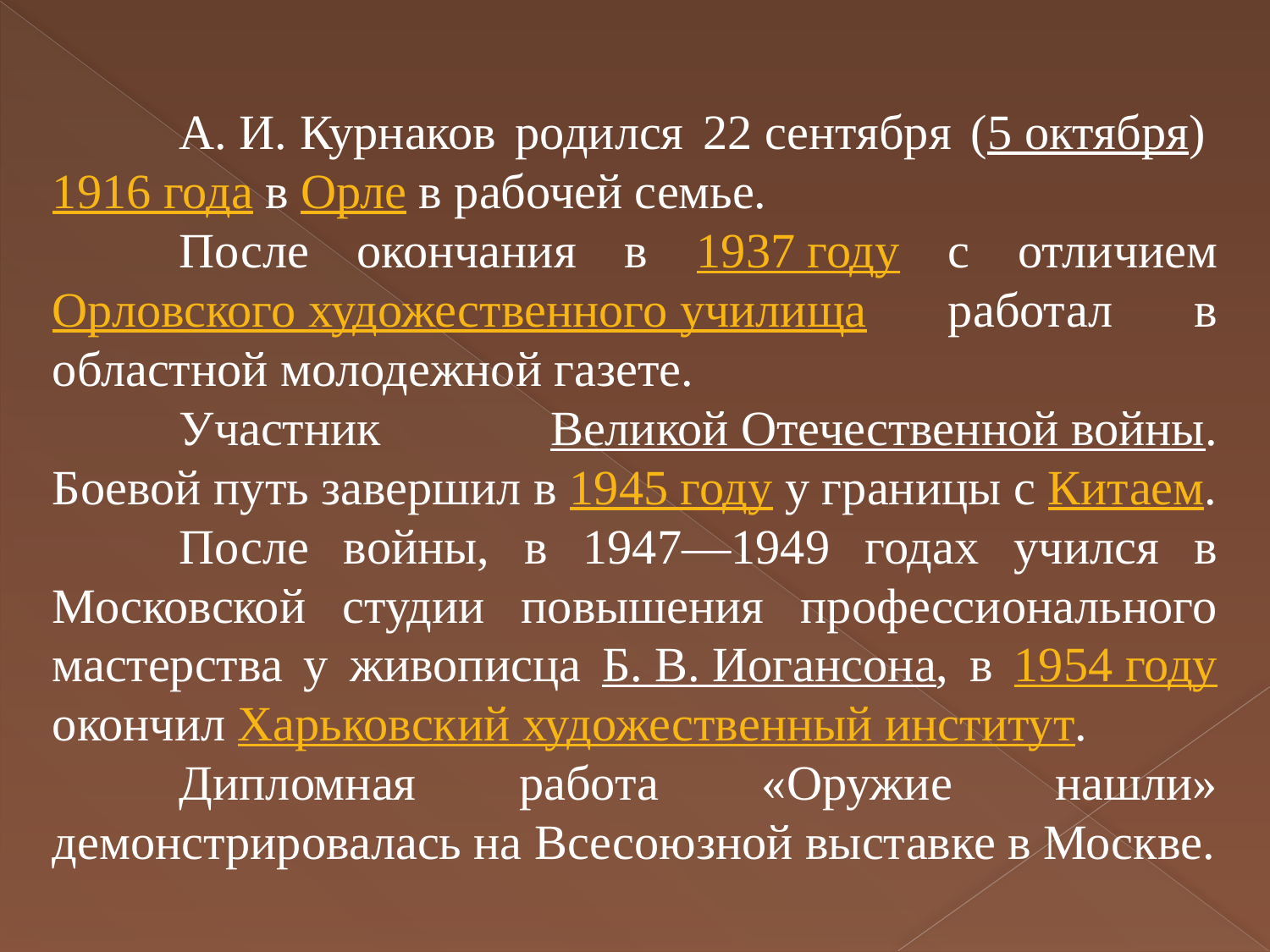

А. И. Курнаков родился 22 сентября (5 октября) 1916 года в Орле в рабочей семье.
	После окончания в 1937 году с отличием Орловского художественного училища работал в областной молодежной газете.
	Участник Великой Отечественной войны. Боевой путь завершил в 1945 году у границы с Китаем.
	После войны, в 1947—1949 годах учился в Московской студии повышения профессионального мастерства у живописца Б. В. Иогансона, в 1954 году окончил Харьковский художественный институт.
	Дипломная работа «Оружие нашли» демонстрировалась на Всесоюзной выставке в Москве.